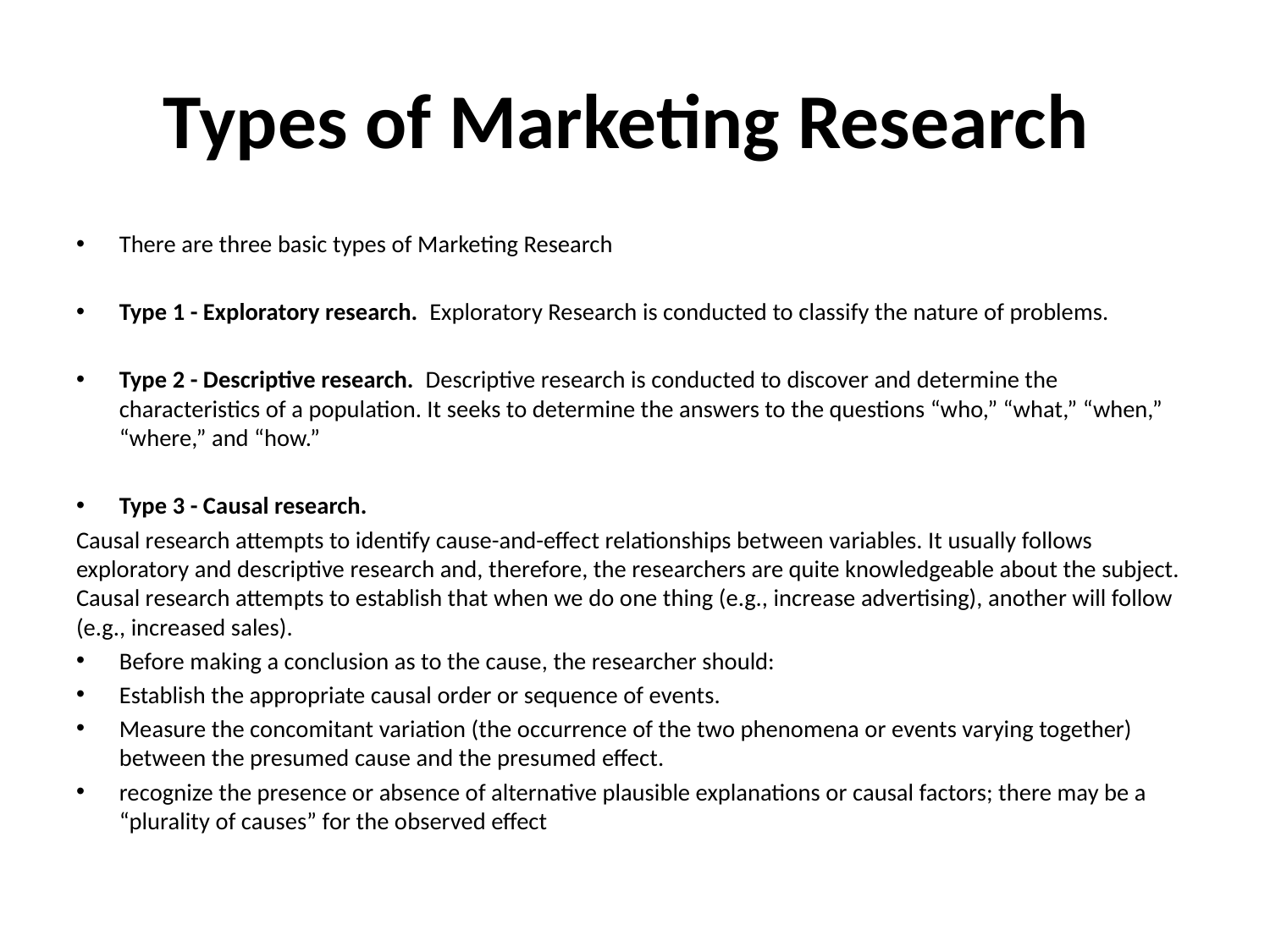

# Types of Marketing Research
There are three basic types of Marketing Research

Type 1 - Exploratory research.  Exploratory Research is conducted to classify the nature of problems.

Type 2 - Descriptive research.  Descriptive research is conducted to discover and determine the characteristics of a population. It seeks to determine the answers to the questions “who,” “what,” “when,” “where,” and “how.”

Type 3 - Causal research.
Causal research attempts to identify cause-and-effect relationships between variables. It usually follows exploratory and descriptive research and, therefore, the researchers are quite knowledgeable about the subject. Causal research attempts to establish that when we do one thing (e.g., increase advertising), another will follow (e.g., increased sales).
Before making a conclusion as to the cause, the researcher should:
Establish the appropriate causal order or sequence of events.
Measure the concomitant variation (the occurrence of the two phenomena or events varying together) between the presumed cause and the presumed effect.
recognize the presence or absence of alternative plausible explanations or causal factors; there may be a “plurality of causes” for the observed effect